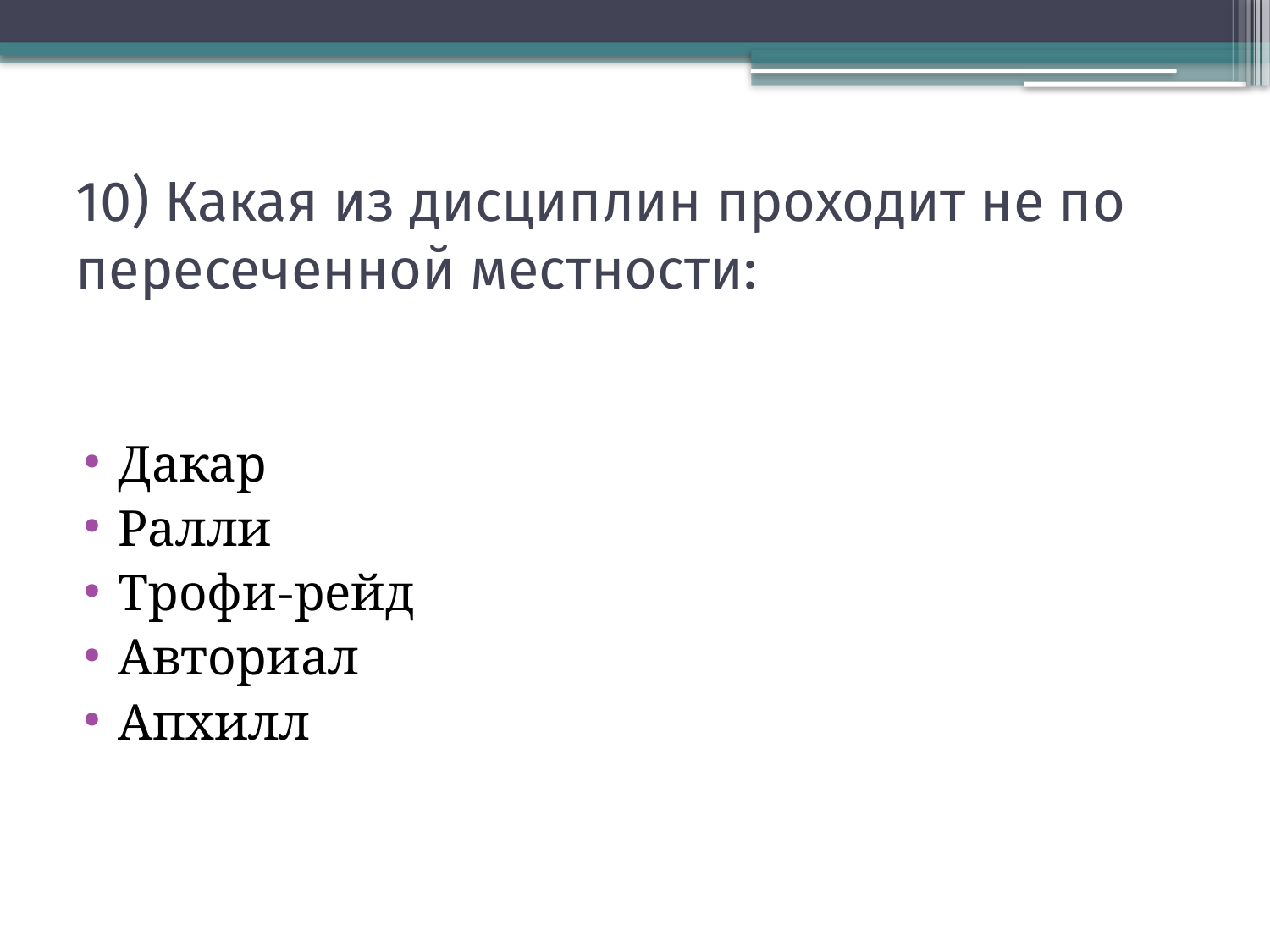

# 10) Какая из дисциплин проходит не по пересеченной местности:
Дакар
Ралли
Трофи-рейд
Авториал
Апхилл